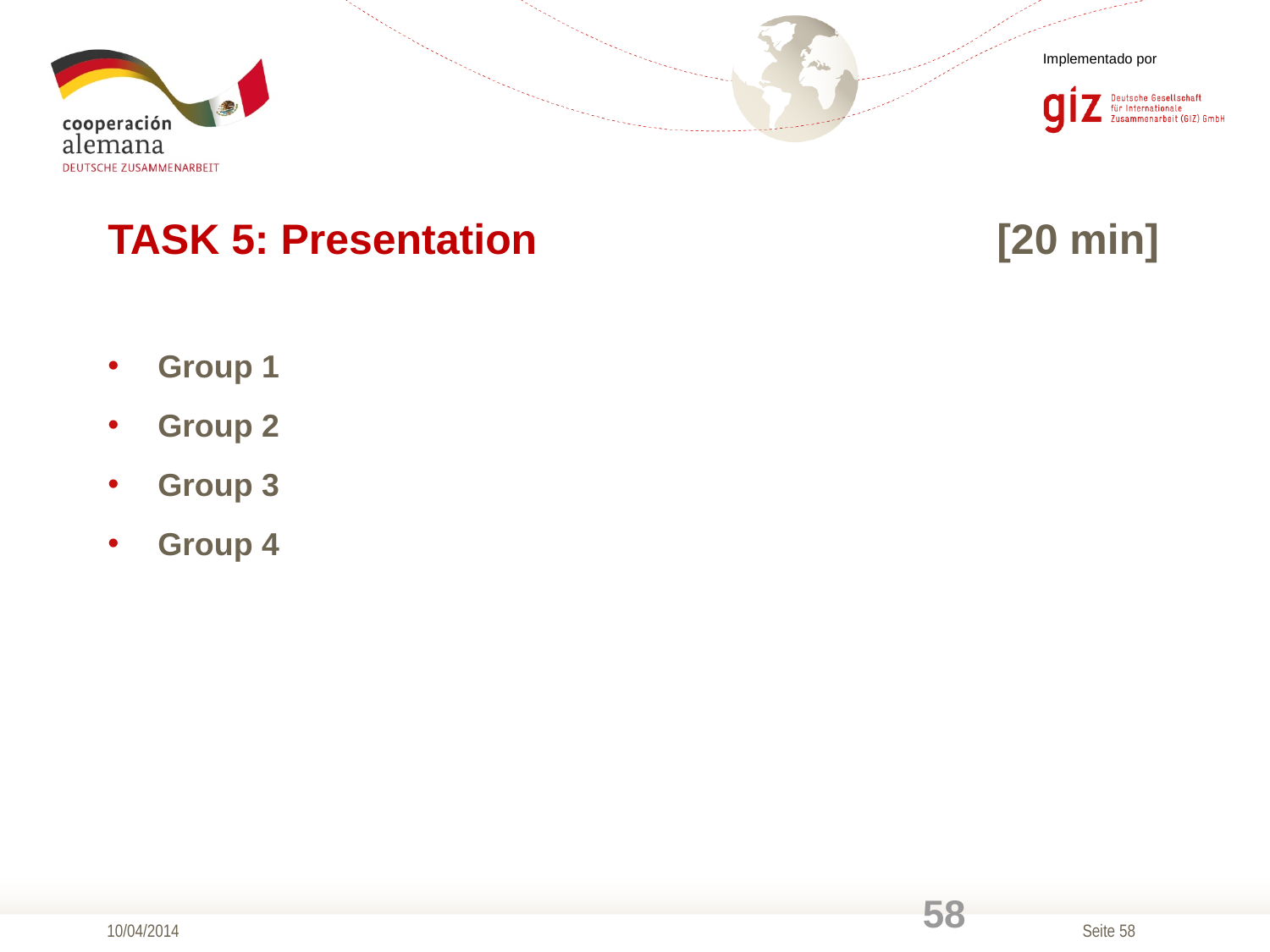

# TASK 5: Presentation				[20 min]
Group 1
Group 2
Group 3
Group 4

58
10/04/2014